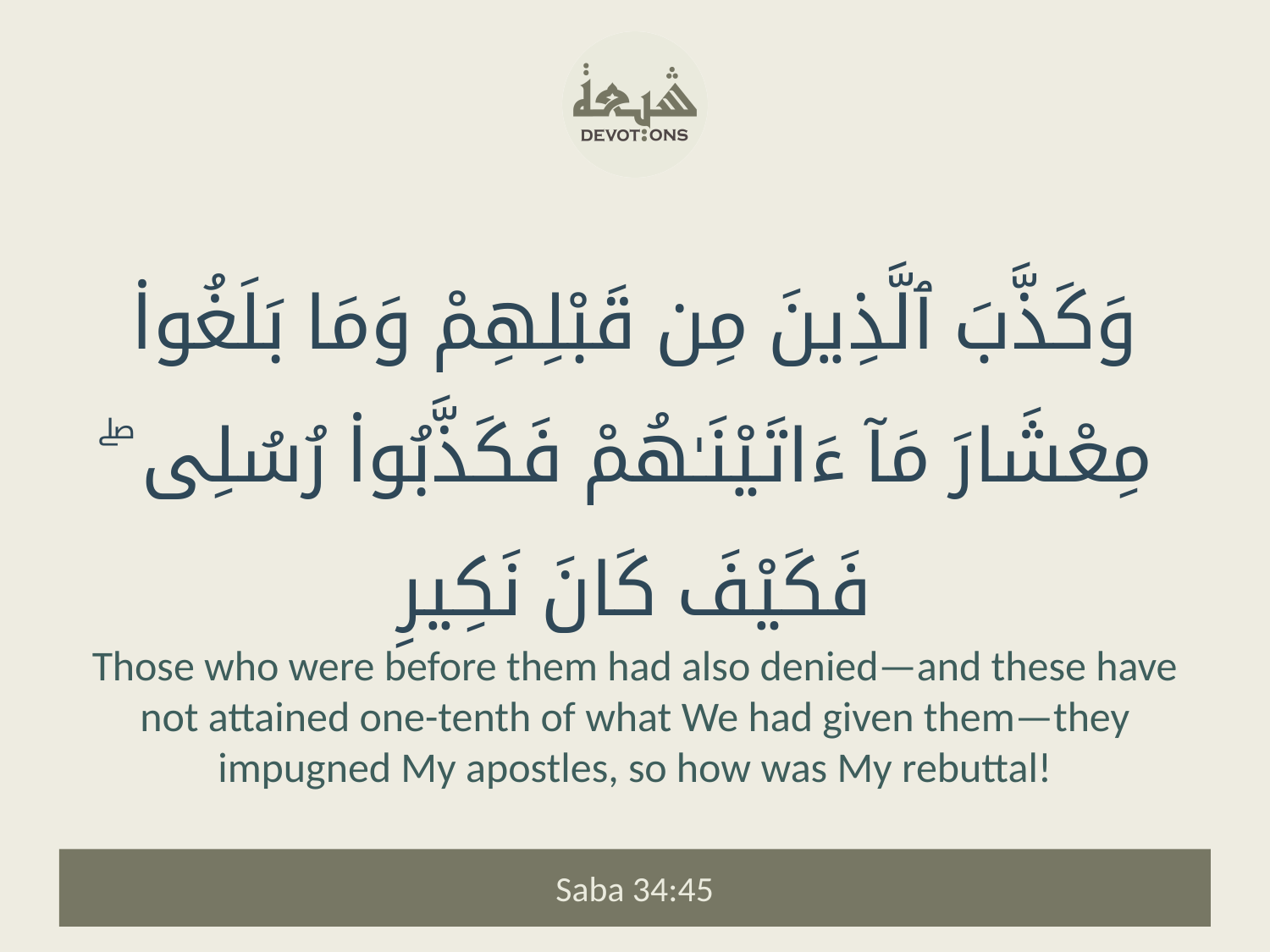

وَكَذَّبَ ٱلَّذِينَ مِن قَبْلِهِمْ وَمَا بَلَغُوا۟ مِعْشَارَ مَآ ءَاتَيْنَـٰهُمْ فَكَذَّبُوا۟ رُسُلِى ۖ فَكَيْفَ كَانَ نَكِيرِ
Those who were before them had also denied—and these have not attained one-tenth of what We had given them—they impugned My apostles, so how was My rebuttal!
Saba 34:45